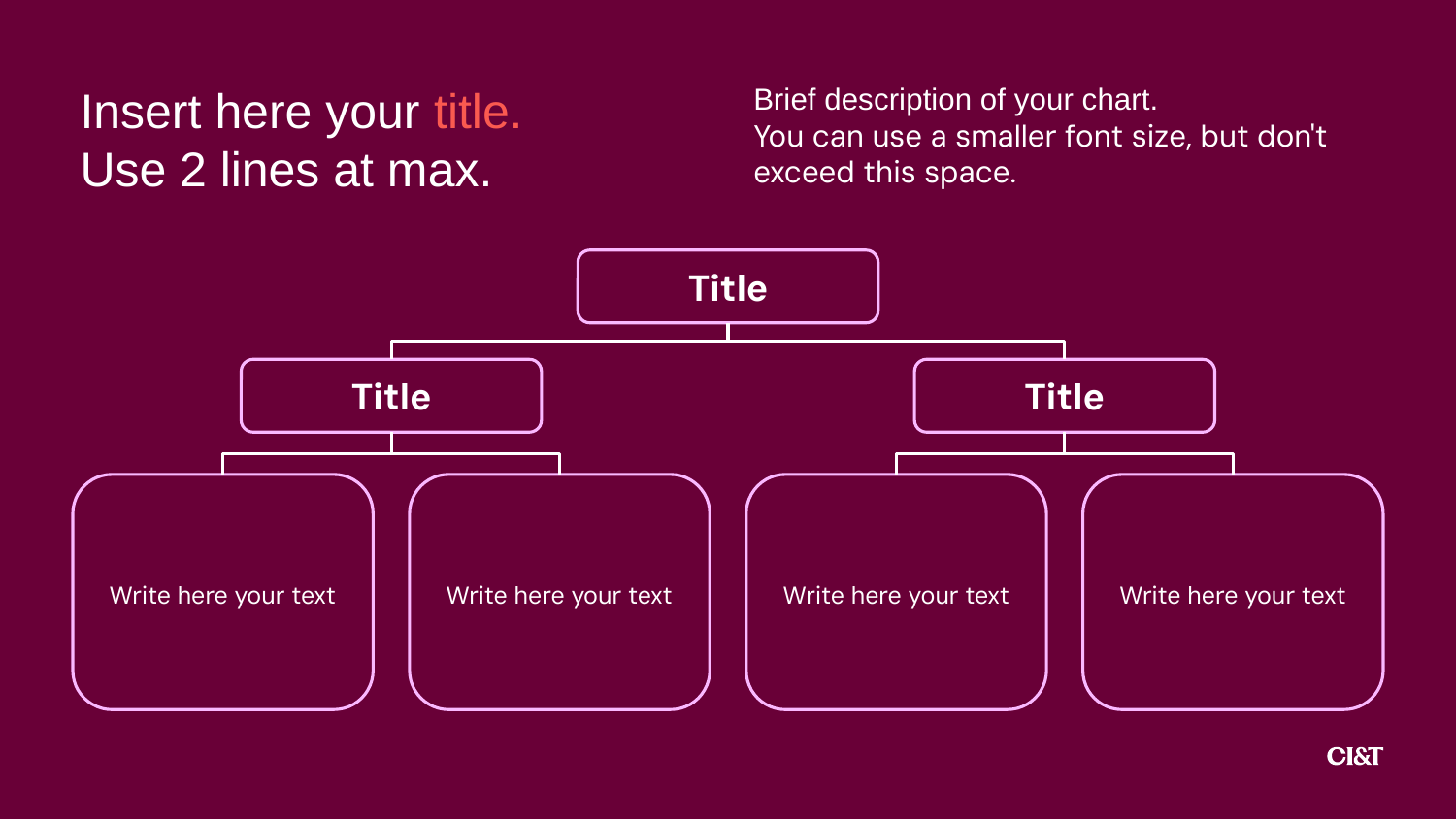

Insert here your title.
Use 2 lines at max.
Brief description of your chart.
You can use a smaller font size, but don't exceed this space.
Title
Title
Title
Write here your text
Write here your text
Write here your text
Write here your text